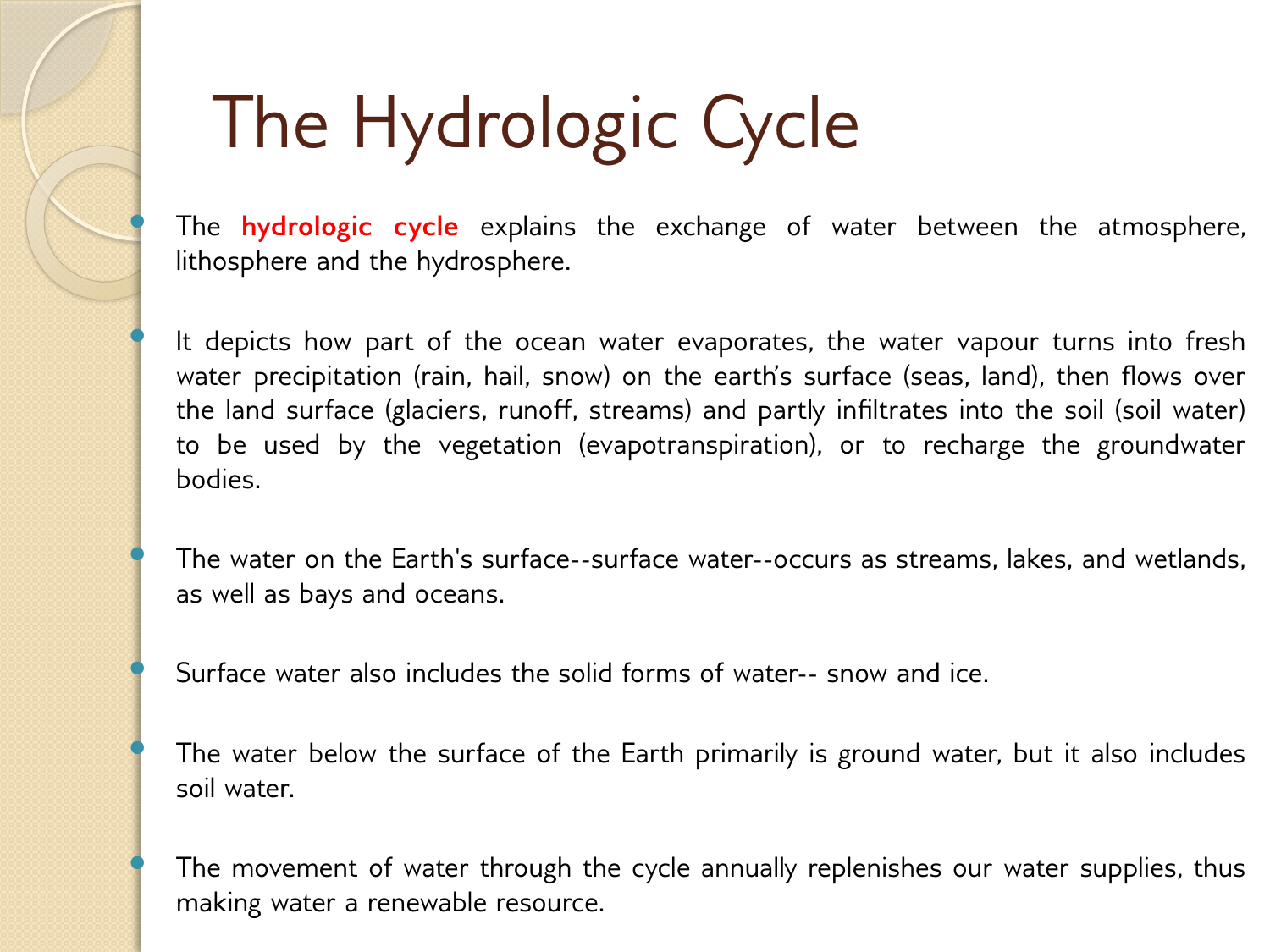

# The Hydrologic Cycle
The hydrologic cycle explains the exchange of water between the atmosphere, lithosphere and the hydrosphere.

It depicts how part of the ocean water evaporates, the water vapour turns into fresh water precipitation (rain, hail, snow) on the earth’s surface (seas, land), then flows over the land surface (glaciers, runoff, streams) and partly infiltrates into the soil (soil water) to be used by the vegetation (evapotranspiration), or to recharge the groundwater bodies.

The water on the Earth's surface--surface water--occurs as streams, lakes, and wetlands, as well as bays and oceans.

Surface water also includes the solid forms of water-- snow and ice.

The water below the surface of the Earth primarily is ground water, but it also includes soil water.

The movement of water through the cycle annually replenishes our water supplies, thus making water a renewable resource.